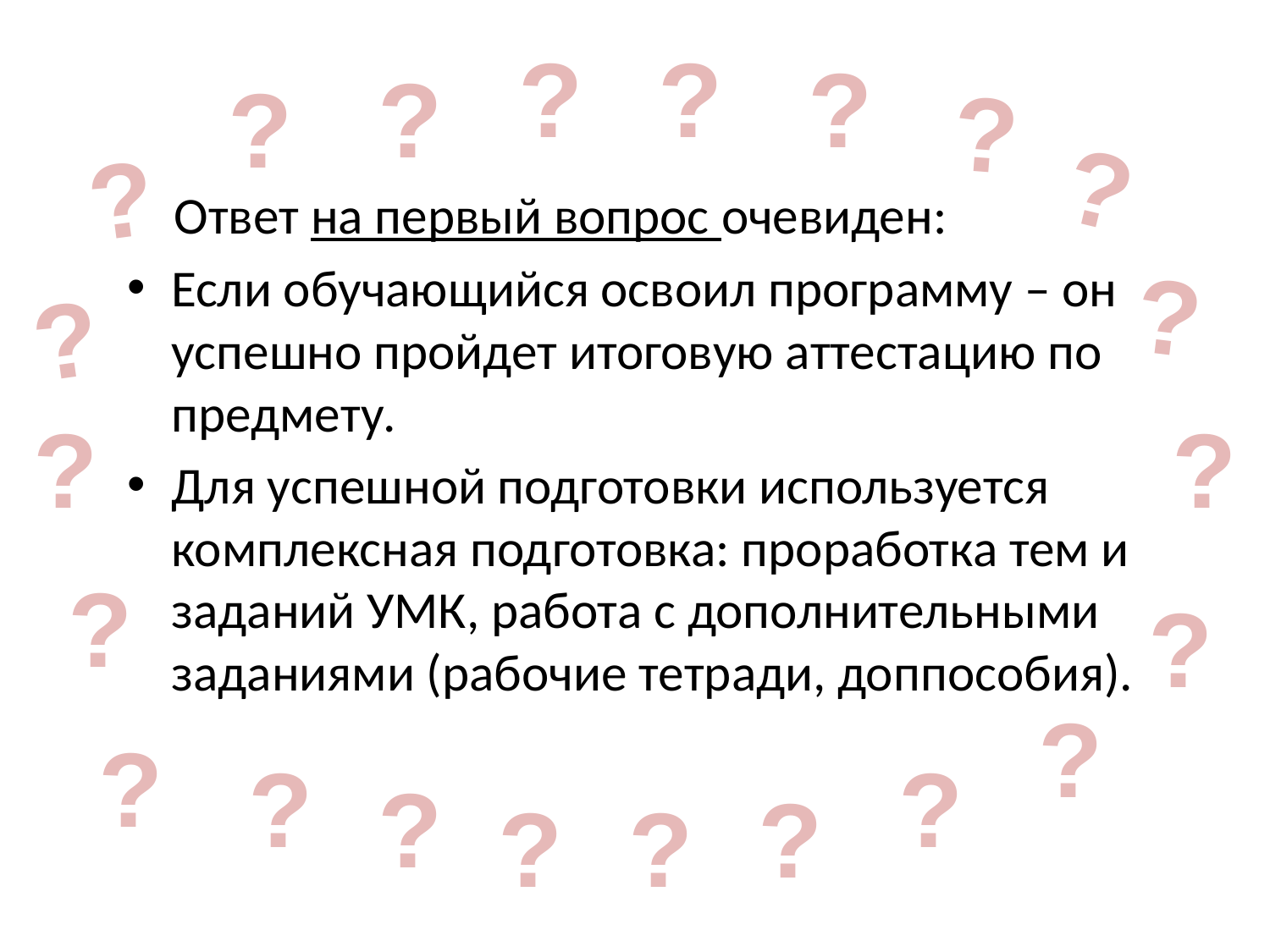

# ?
?
?
?
?
?
?
?
    Ответ на первый вопрос очевиден:
Если обучающийся освоил программу – он успешно пройдет итоговую аттестацию по предмету.
Для успешной подготовки используется комплексная подготовка: проработка тем и заданий УМК, работа с дополнительными заданиями (рабочие тетради, доппособия).
?
?
?
?
?
?
?
?
?
?
?
?
?
?